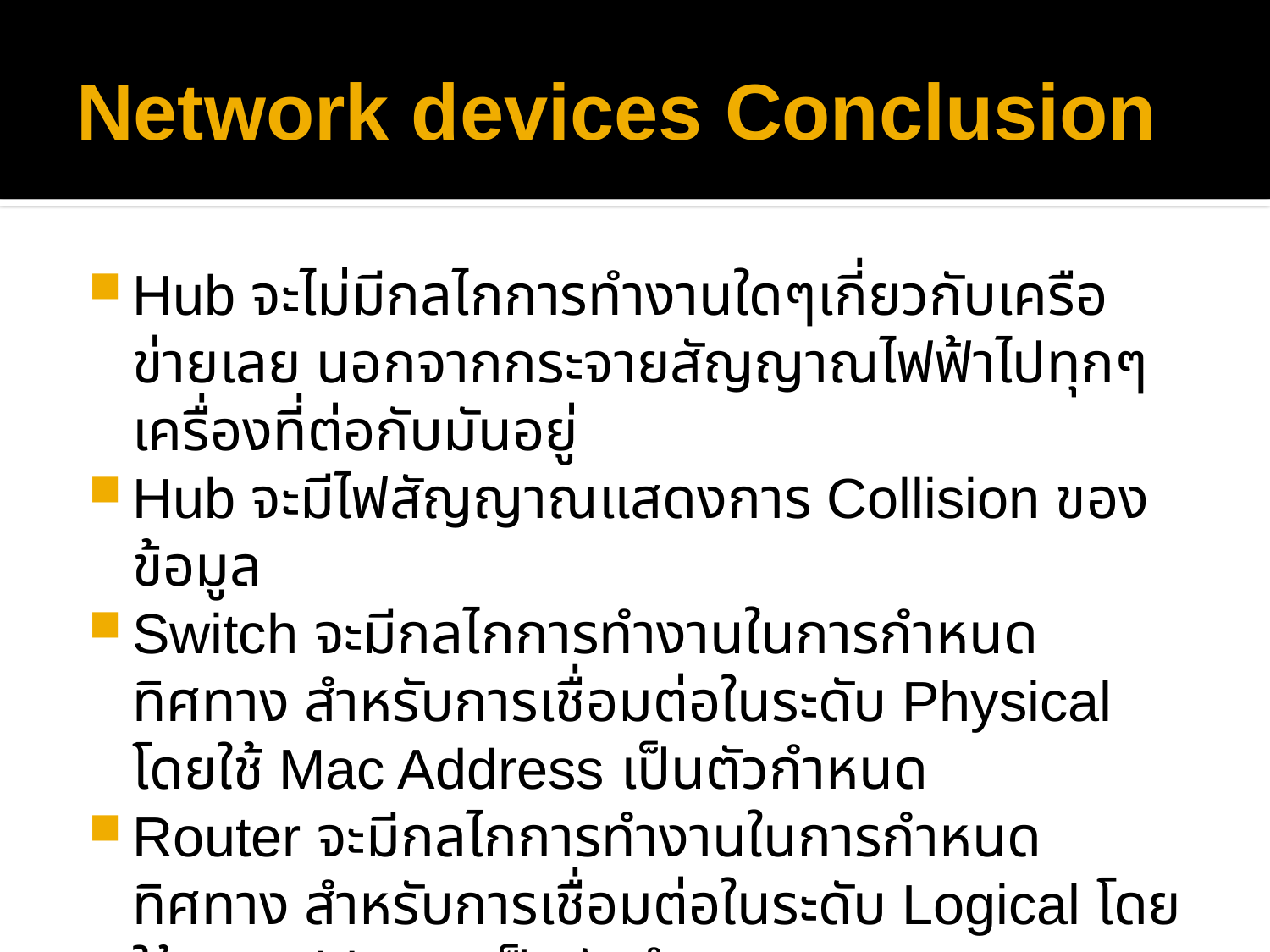

# Network devices Conclusion
Hub จะไม่มีกลไกการทำงานใดๆเกี่ยวกับเครือข่ายเลย นอกจากกระจายสัญญาณไฟฟ้าไปทุกๆเครื่องที่ต่อกับมันอยู่
Hub จะมีไฟสัญญาณแสดงการ Collision ของข้อมูล
Switch จะมีกลไกการทำงานในการกำหนดทิศทาง สำหรับการเชื่อมต่อในระดับ Physical โดยใช้ Mac Address เป็นตัวกำหนด
Router จะมีกลไกการทำงานในการกำหนดทิศทาง สำหรับการเชื่อมต่อในระดับ Logical โดยใช้ IP Address เป็นตัวกำหนด
หากจะข้ามวง Logical เช่น การติดต่อผ่าน Internet จะต้องใช้ Gateway